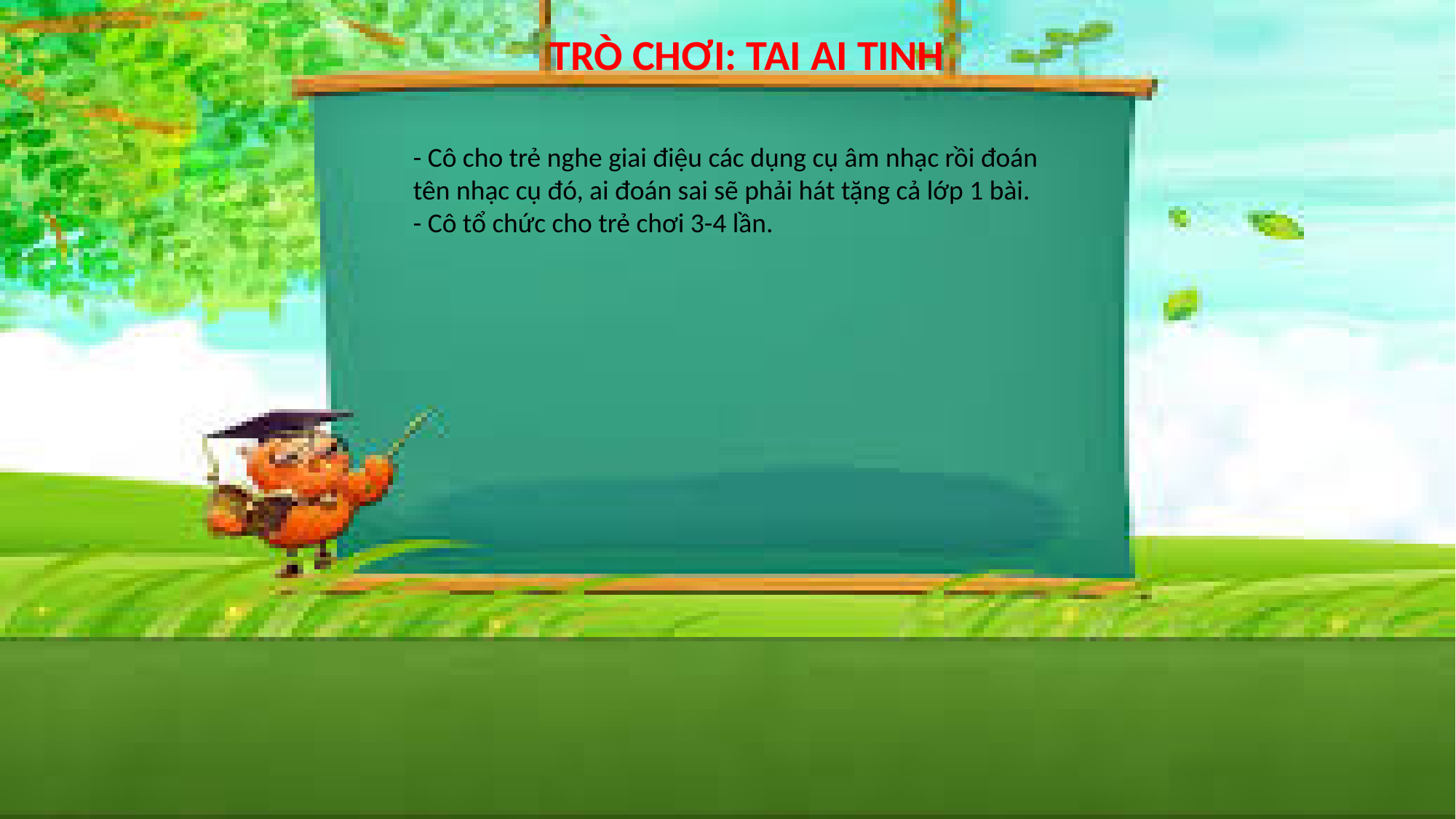

TRÒ CHƠI: TAI AI TINH
- Cô cho trẻ nghe giai điệu các dụng cụ âm nhạc rồi đoán tên nhạc cụ đó, ai đoán sai sẽ phải hát tặng cả lớp 1 bài.
- Cô tổ chức cho trẻ chơi 3-4 lần.